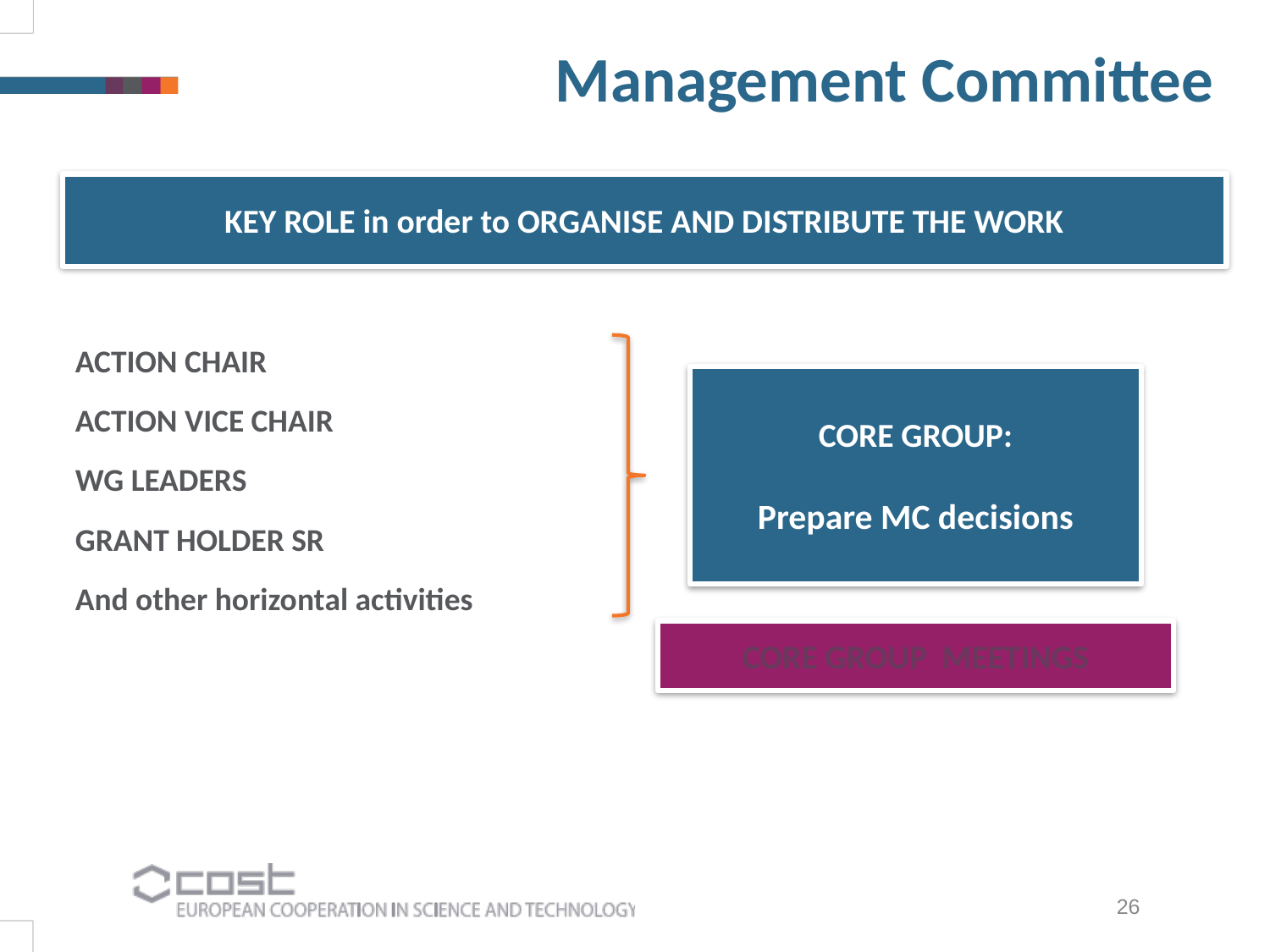

Management Committee

KEY ROLE in order to ORGANISE AND DISTRIBUTE THE WORK
ACTION CHAIR
ACTION VICE CHAIR
WG LEADERS
GRANT HOLDER SR
And other horizontal activities

CORE GROUP:

Prepare MC decisions
CORE GROUP  MEETINGS
26